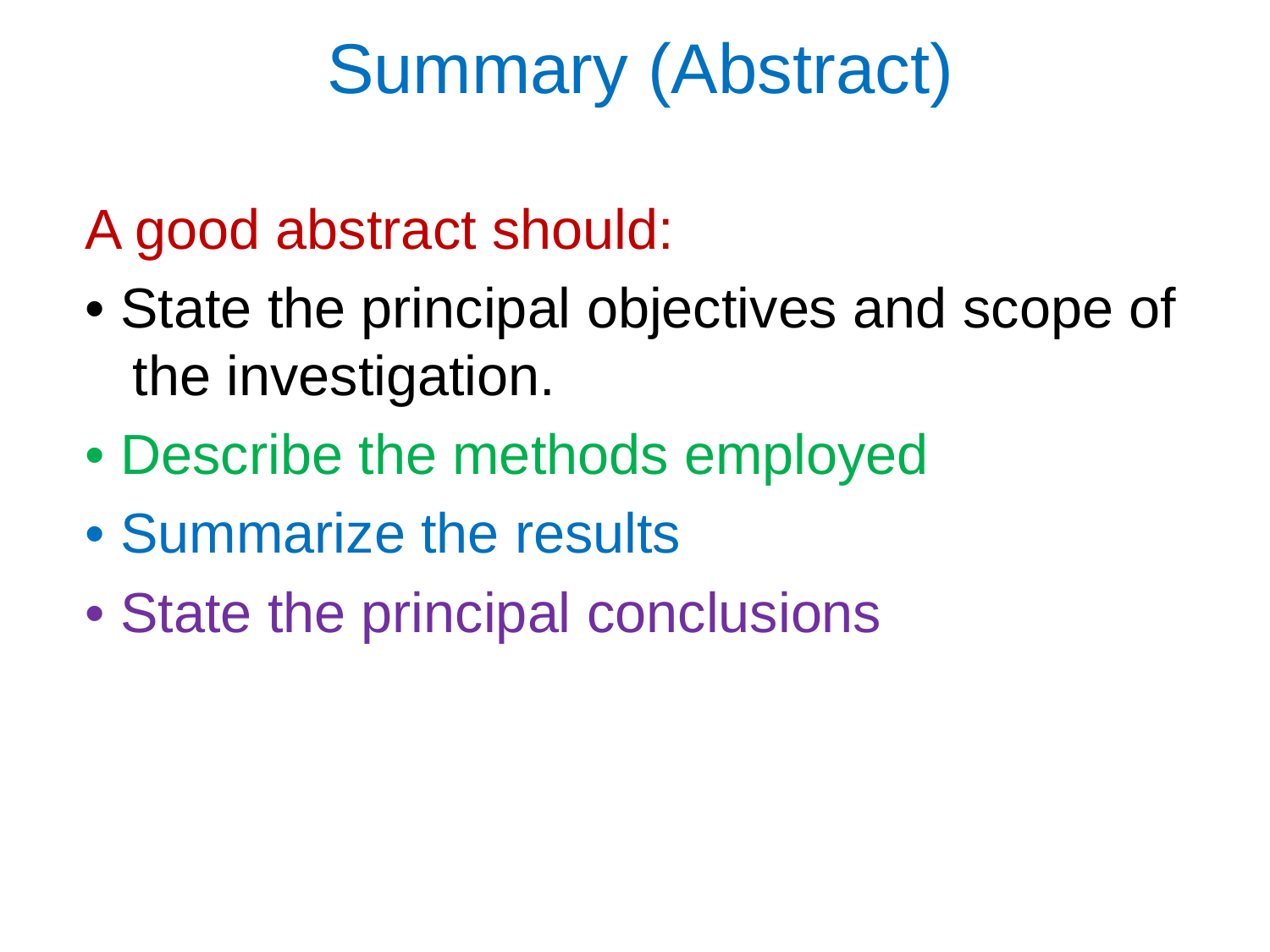

# Summary (Abstract)
A good abstract should:
• State the principal objectives and scope of the investigation.
• Describe the methods employed
• Summarize the results
• State the principal conclusions